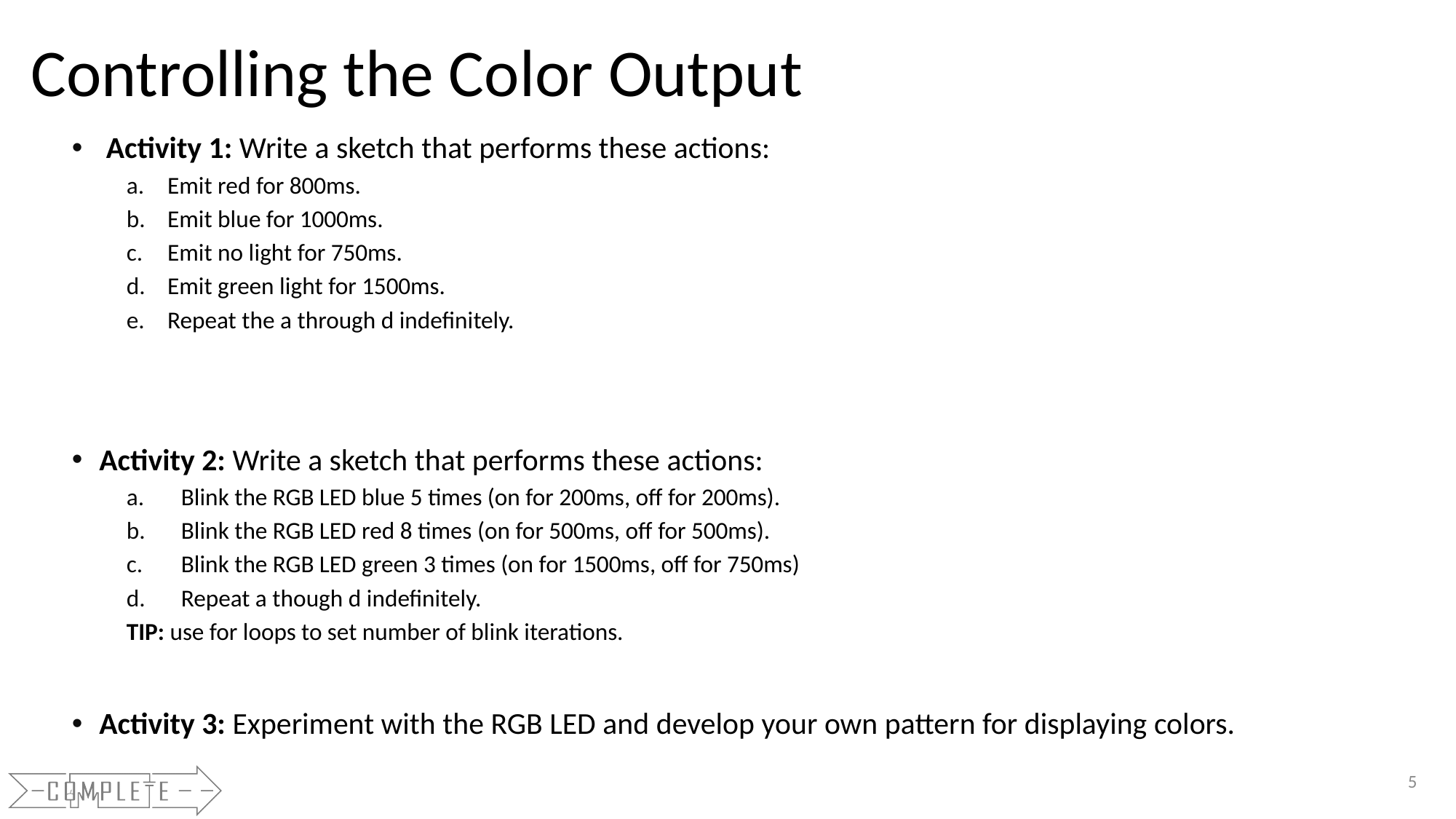

# Controlling the Color Output
Activity 1: Write a sketch that performs these actions:
Emit red for 800ms.
Emit blue for 1000ms.
Emit no light for 750ms.
Emit green light for 1500ms.
Repeat the a through d indefinitely.

Activity 2: Write a sketch that performs these actions:
Blink the RGB LED blue 5 times (on for 200ms, off for 200ms).
Blink the RGB LED red 8 times (on for 500ms, off for 500ms).
Blink the RGB LED green 3 times (on for 1500ms, off for 750ms)
Repeat a though d indefinitely.
TIP: use for loops to set number of blink iterations.

Activity 3: Experiment with the RGB LED and develop your own pattern for displaying colors.

5